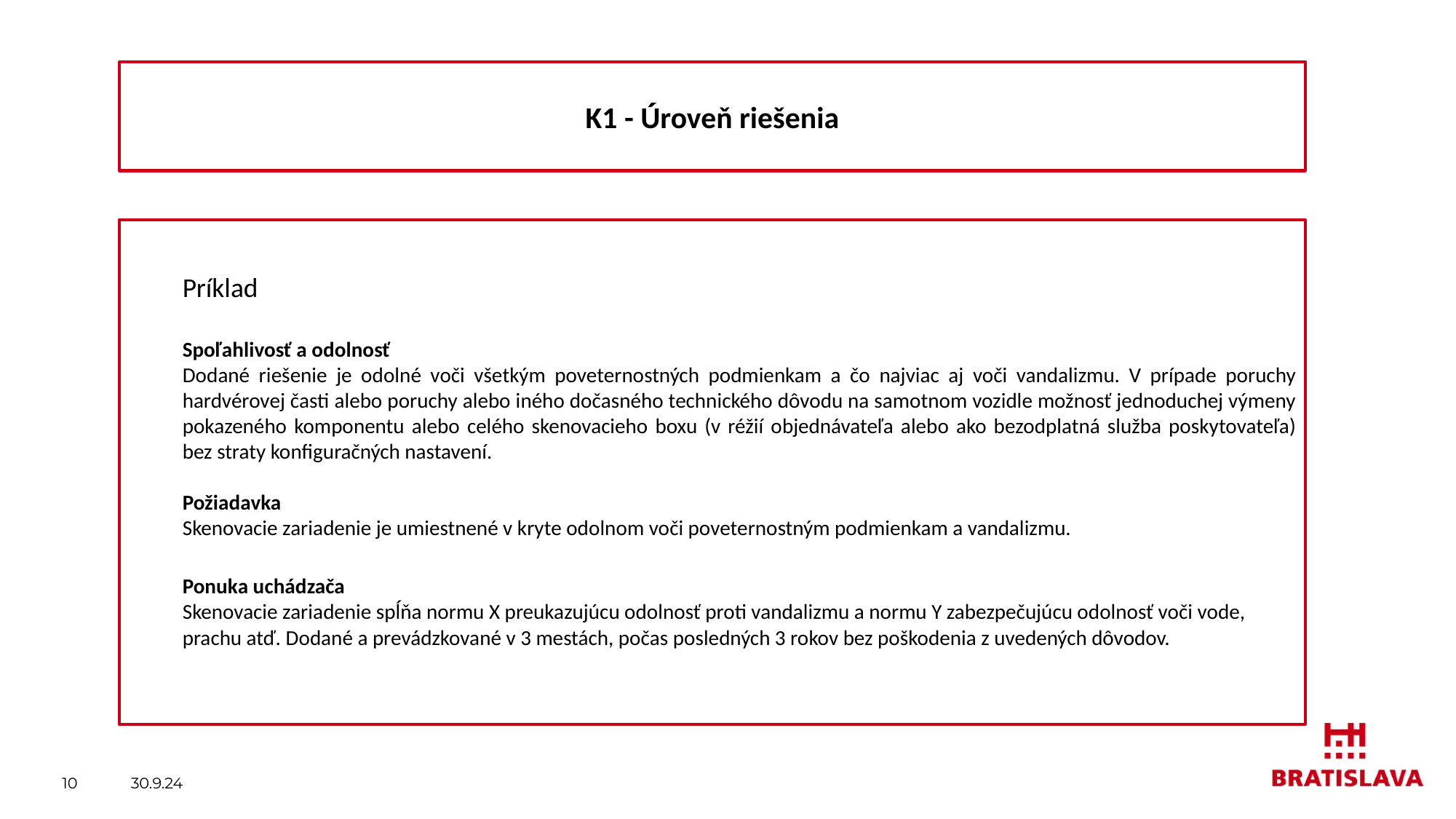

K1 - Úroveň riešenia

Príklad

Spoľahlivosť a odolnosť
Dodané riešenie je odolné voči všetkým poveternostných podmienkam a čo najviac aj voči vandalizmu. V prípade poruchy hardvérovej časti alebo poruchy alebo iného dočasného technického dôvodu na samotnom vozidle možnosť jednoduchej výmeny pokazeného komponentu alebo celého skenovacieho boxu (v réžií objednávateľa alebo ako bezodplatná služba poskytovateľa) bez straty konfiguračných nastavení.

Požiadavka
Skenovacie zariadenie je umiestnené v kryte odolnom voči poveternostným podmienkam a vandalizmu.

Ponuka uchádzača
Skenovacie zariadenie spĺňa normu X preukazujúcu odolnosť proti vandalizmu a normu Y zabezpečujúcu odolnosť voči vode, prachu atď. Dodané a prevádzkované v 3 mestách, počas posledných 3 rokov bez poškodenia z uvedených dôvodov.

10
30.9.24